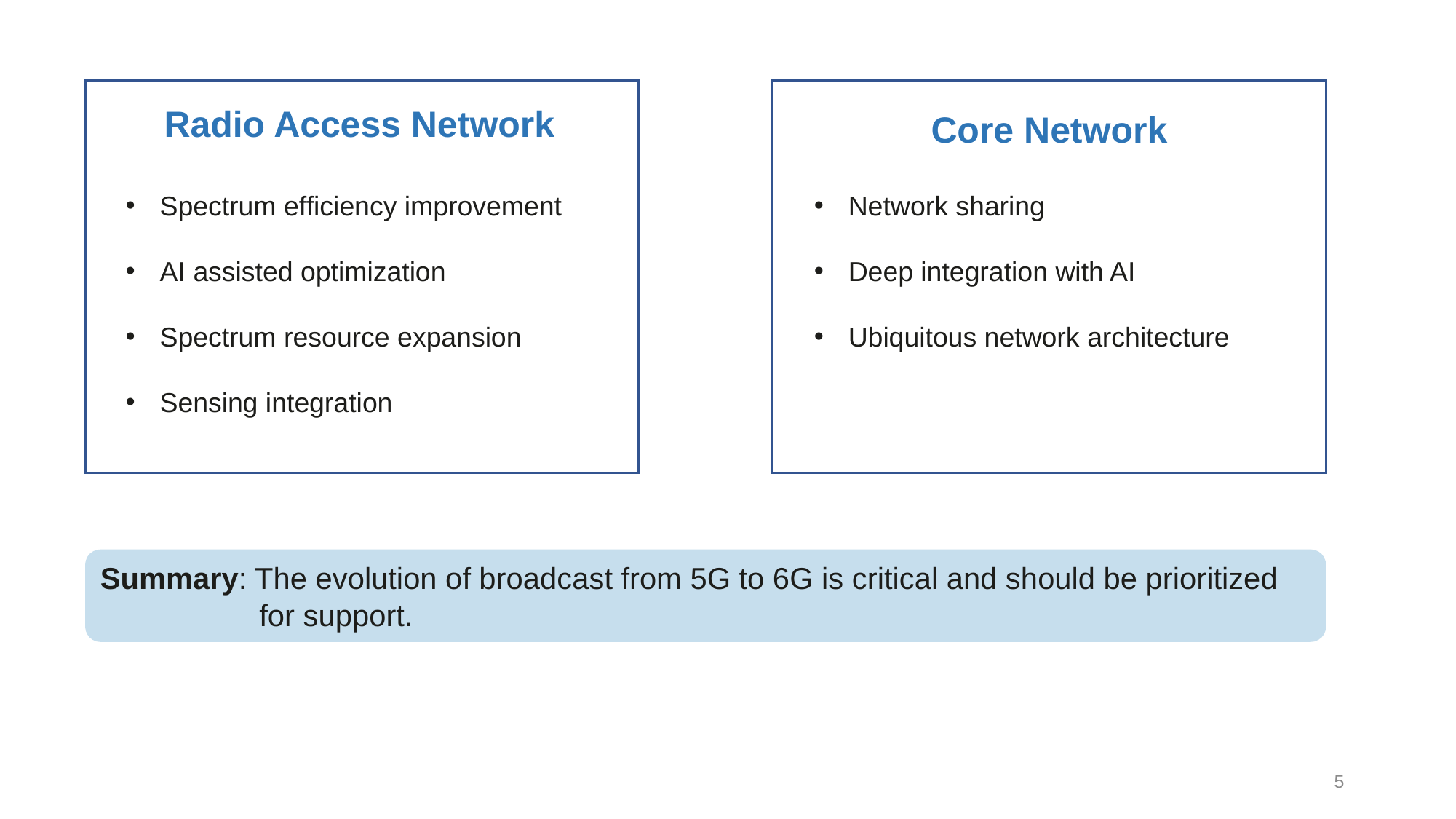

Radio Access Network
Core Network
Spectrum efficiency improvement
AI assisted optimization
Spectrum resource expansion
Sensing integration

Network sharing
Deep integration with AI
Ubiquitous network architecture
Summary: The evolution of broadcast from 5G to 6G is critical and should be prioritized
                   for support.
5